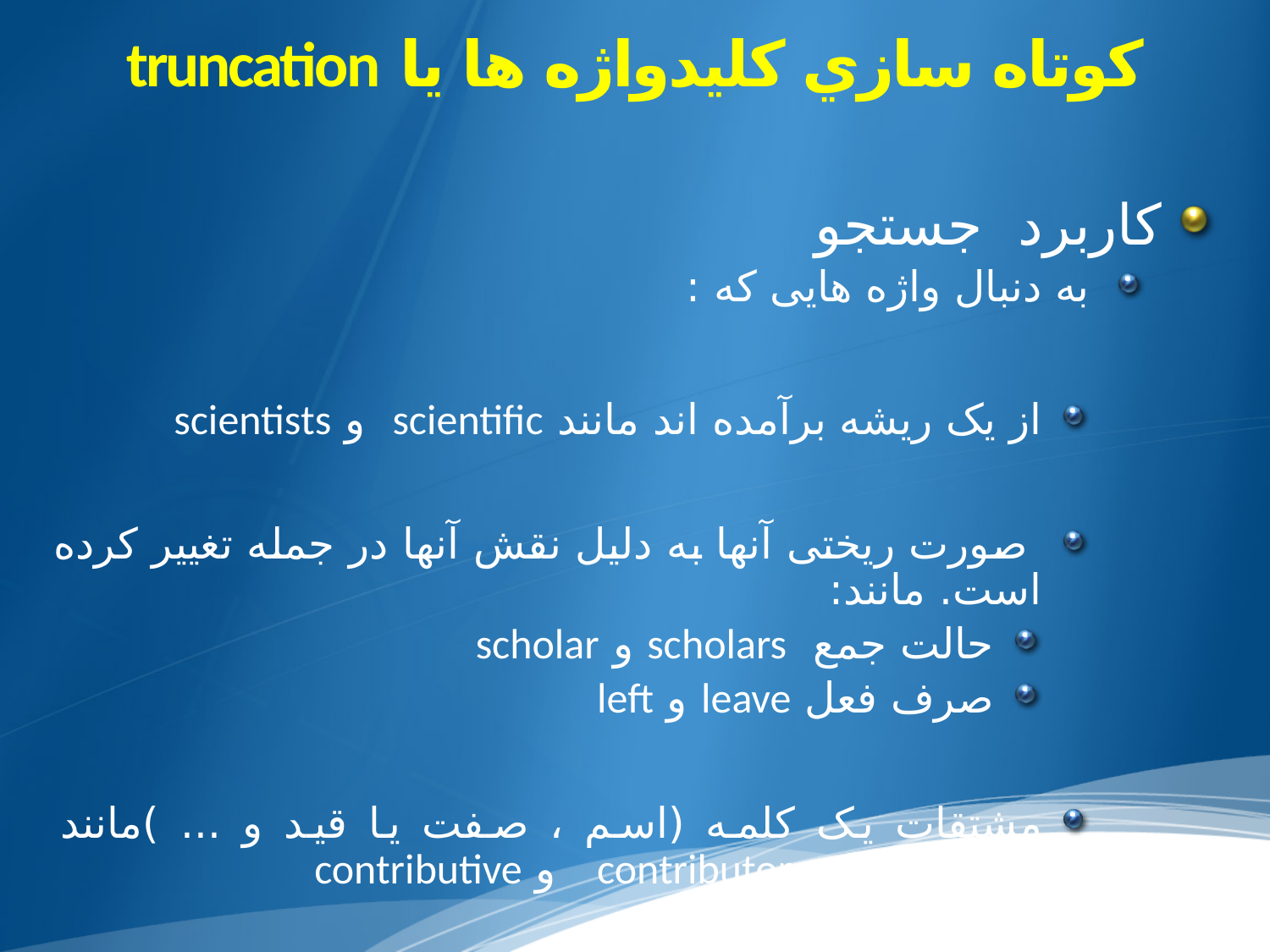

# کوتاه سازي کليدواژه ها یا truncation
کاربرد  جستجو
به دنبال واژه هایی که :

از یک ریشه برآمده اند مانند scientific  و scientists

 صورت ریختی آنها به دلیل نقش آنها در جمله تغییر کرده است. مانند:
حالت جمع  scholars و scholar
صرف فعل leave و left

مشتقات یک کلمه (اسم ، صفت یا قید و ... )مانند contributor ، contribution   و contributive